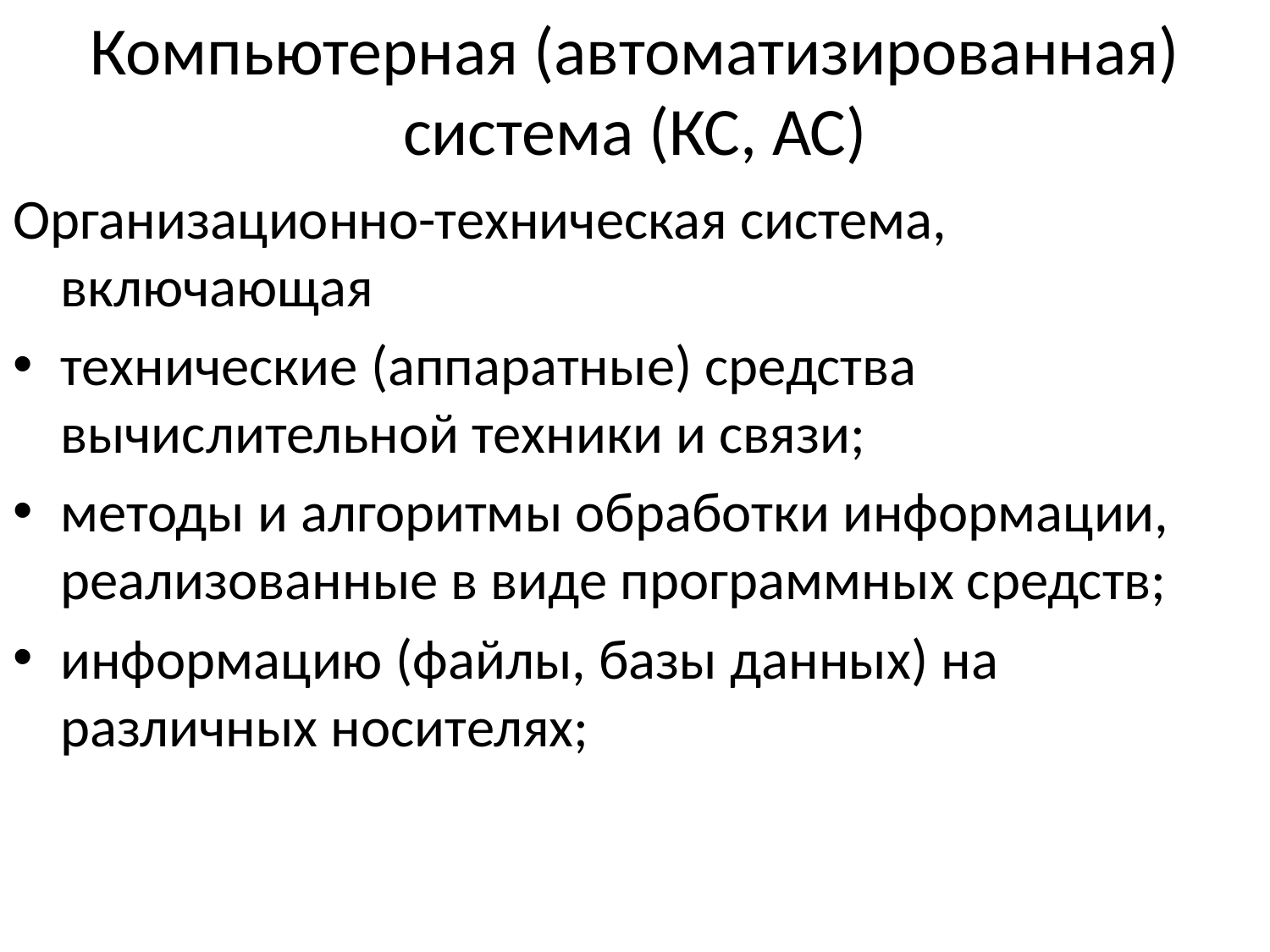

# Компьютерная (автоматизированная) система (КС, АС)
Организационно-техническая система, включающая
технические (аппаратные) средства вычислительной техники и связи;
методы и алгоритмы обработки информации, реализованные в виде программных средств;
информацию (файлы, базы данных) на различных носителях;